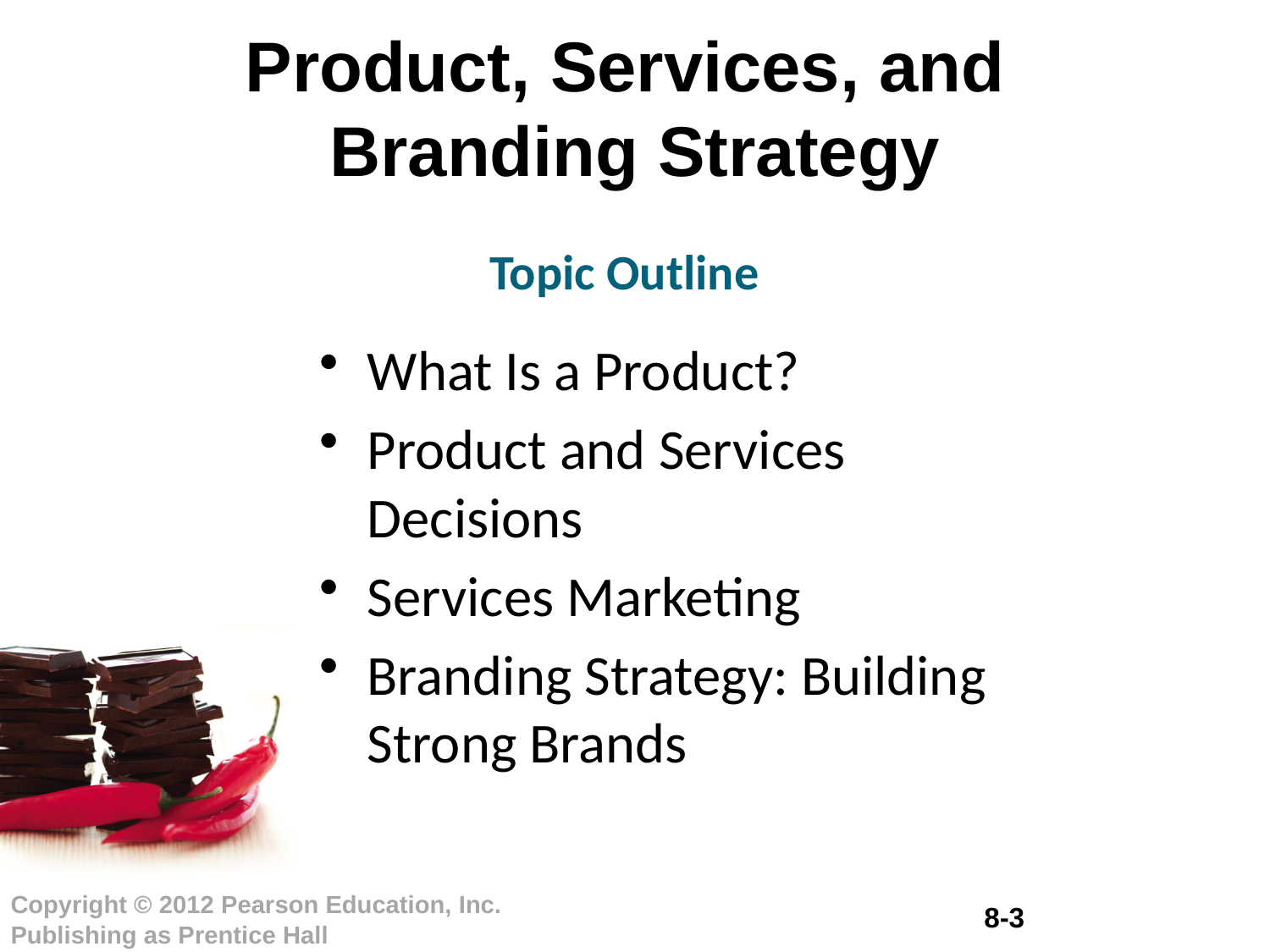

# Product, Services, and Branding Strategy
Topic Outline
What Is a Product?
Product and Services Decisions
Services Marketing
Branding Strategy: Building Strong Brands